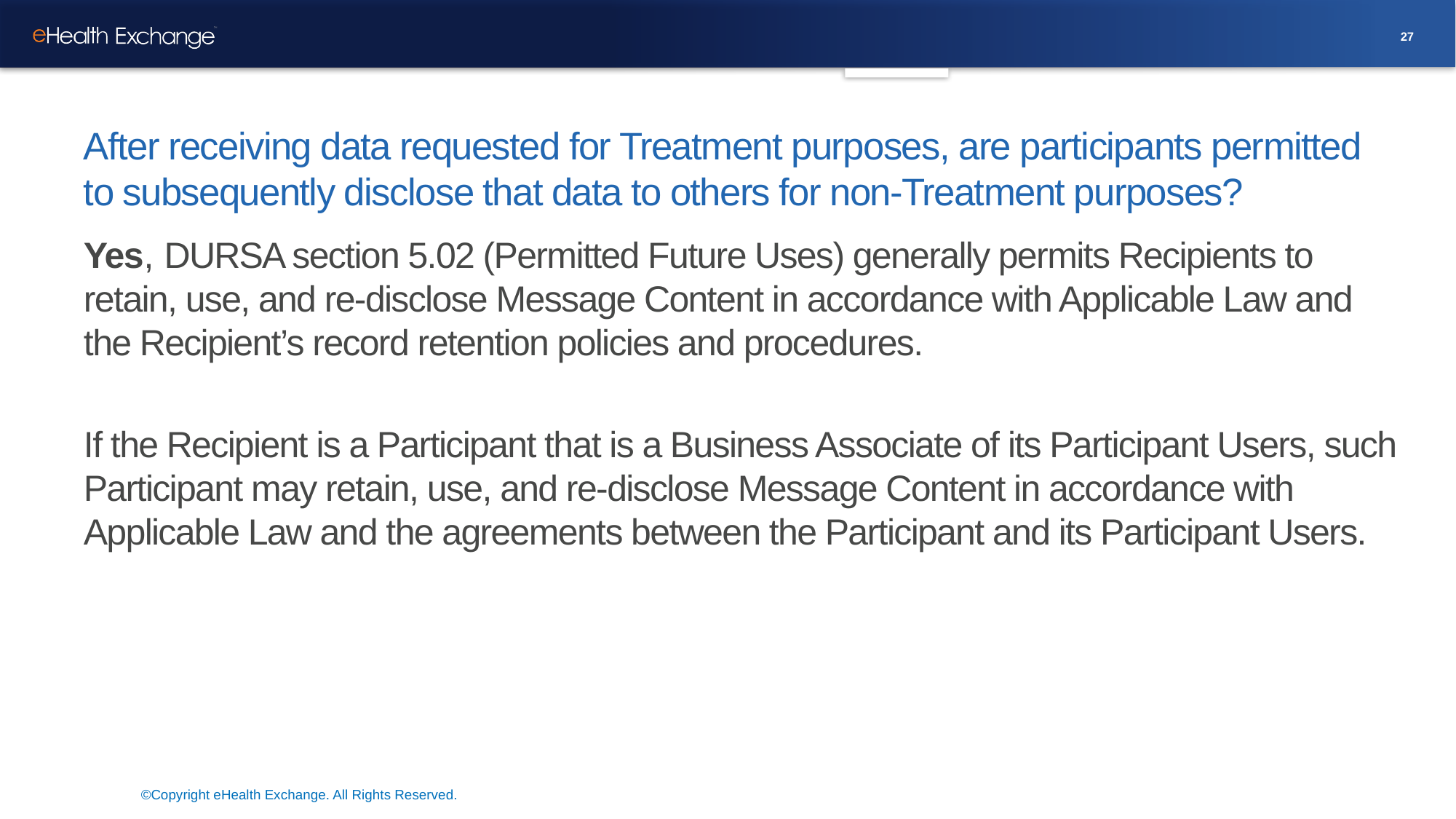

27
# After receiving data requested for Treatment purposes, are participants permitted to subsequently disclose that data to others for non-Treatment purposes?
Yes, DURSA section 5.02 (Permitted Future Uses) generally permits Recipients to retain, use, and re-disclose Message Content in accordance with Applicable Law and the Recipient’s record retention policies and procedures.

If the Recipient is a Participant that is a Business Associate of its Participant Users, such Participant may retain, use, and re-disclose Message Content in accordance with Applicable Law and the agreements between the Participant and its Participant Users.
©Copyright eHealth Exchange. All Rights Reserved.